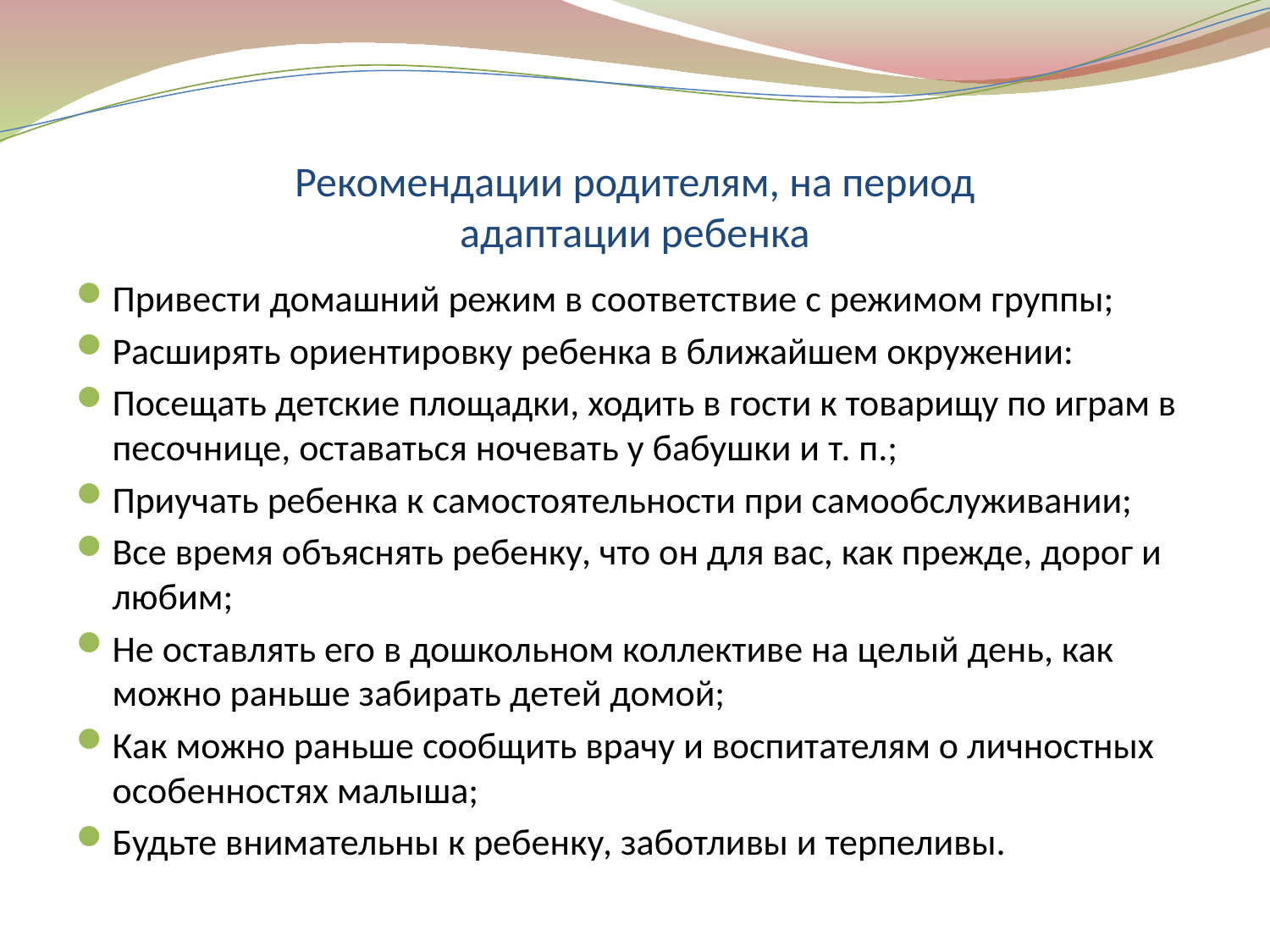

# Рекомендации родителям, на период адаптации ребенка
Привести домашний режим в соответствие с режимом группы;
Расширять ориентировку ребенка в ближайшем окружении:
Посещать детские площадки, ходить в гости к товарищу по играм в песочнице, оставаться ночевать у бабушки и т. п.;
Приучать ребенка к самостоятельности при самообслуживании;
Все время объяснять ребенку, что он для вас, как прежде, дорог и любим;
Не оставлять его в дошкольном коллективе на целый день, как можно раньше забирать детей домой;
Как можно раньше сообщить врачу и воспитателям о личностных особенностях малыша;
Будьте внимательны к ребенку, заботливы и терпеливы.